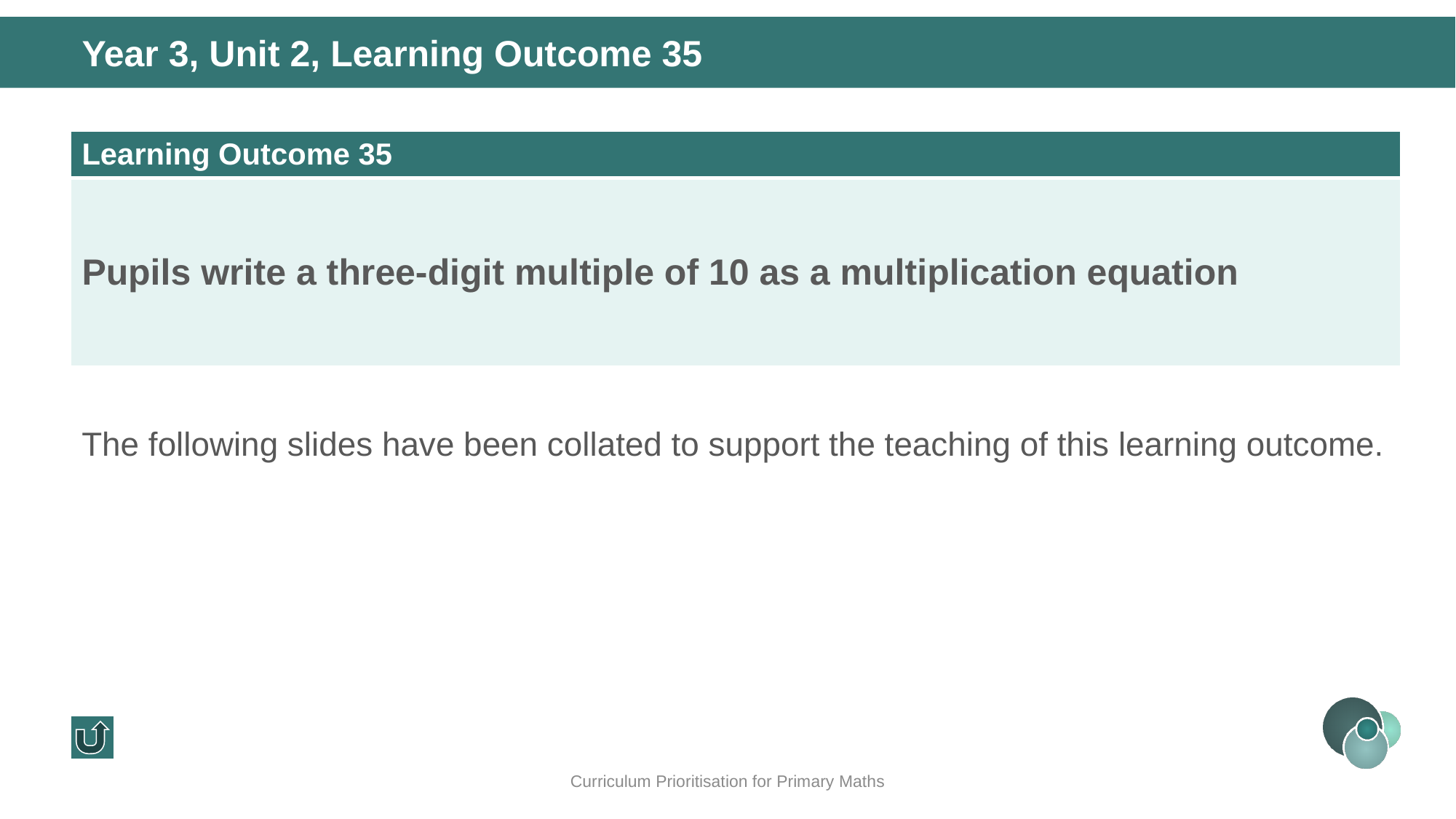

Year 3, Unit 2, Learning Outcome 35
| Learning Outcome 35 |
| --- |
| Pupils write a three-digit multiple of 10 as a multiplication equation |
The following slides have been collated to support the teaching of this learning outcome.

Curriculum Prioritisation for Primary Maths